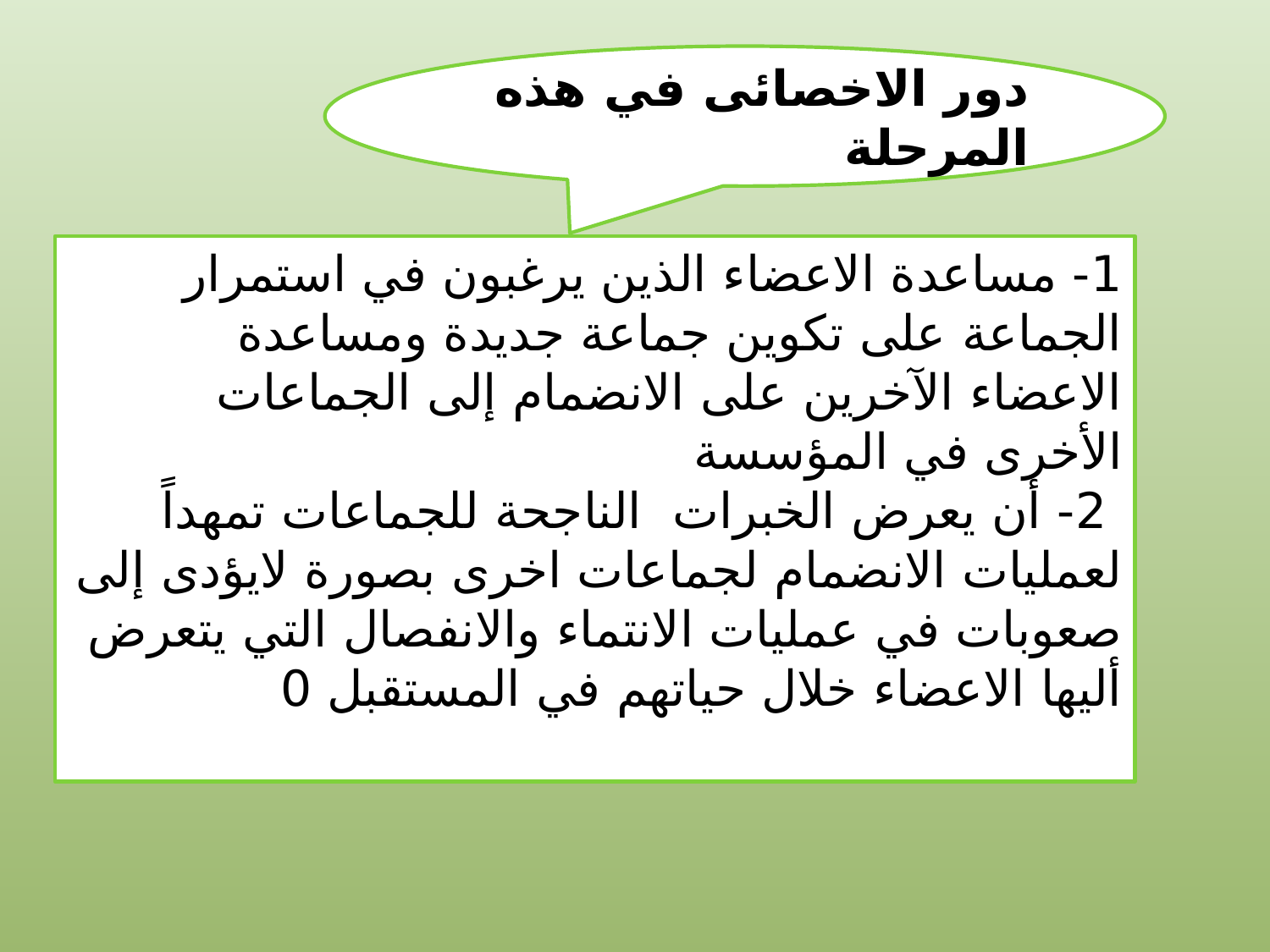

دور الاخصائى في هذه المرحلة
1- مساعدة الاعضاء الذين يرغبون في استمرار الجماعة على تكوين جماعة جديدة ومساعدة  الاعضاء الآخرين على الانضمام إلى الجماعات الأخرى في المؤسسة
 2- أن يعرض الخبرات  الناجحة للجماعات تمهداً لعمليات الانضمام لجماعات اخرى بصورة لايؤدى إلى صعوبات في عمليات الانتماء والانفصال التي يتعرض أليها الاعضاء خلال حياتهم في المستقبل 0